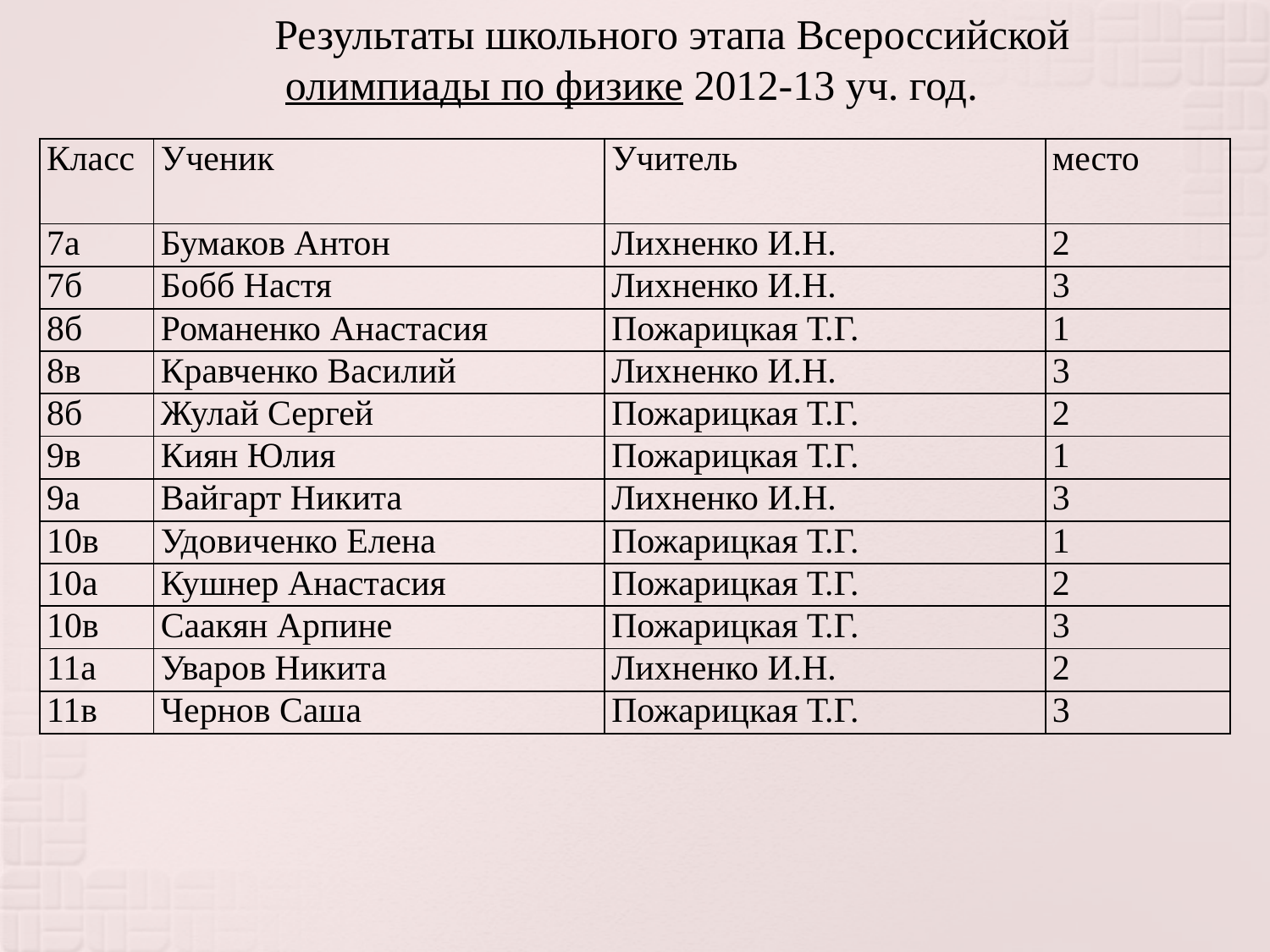

Результаты школьного этапа Всероссийской
 олимпиады по физике 2012-13 уч. год.

| Класс | Ученик | Учитель | место |
| --- | --- | --- | --- |
| 7а | Бумаков Антон | Лихненко И.Н. | 2 |
| 7б | Бобб Настя | Лихненко И.Н. | 3 |
| 8б | Романенко Анастасия | Пожарицкая Т.Г. | 1 |
| 8в | Кравченко Василий | Лихненко И.Н. | 3 |
| 8б | Жулай Сергей | Пожарицкая Т.Г. | 2 |
| 9в | Киян Юлия | Пожарицкая Т.Г. | 1 |
| 9а | Вайгарт Никита | Лихненко И.Н. | 3 |
| 10в | Удовиченко Елена | Пожарицкая Т.Г. | 1 |
| 10а | Кушнер Анастасия | Пожарицкая Т.Г. | 2 |
| 10в | Саакян Арпине | Пожарицкая Т.Г. | 3 |
| 11а | Уваров Никита | Лихненко И.Н. | 2 |
| 11в | Чернов Саша | Пожарицкая Т.Г. | 3 |